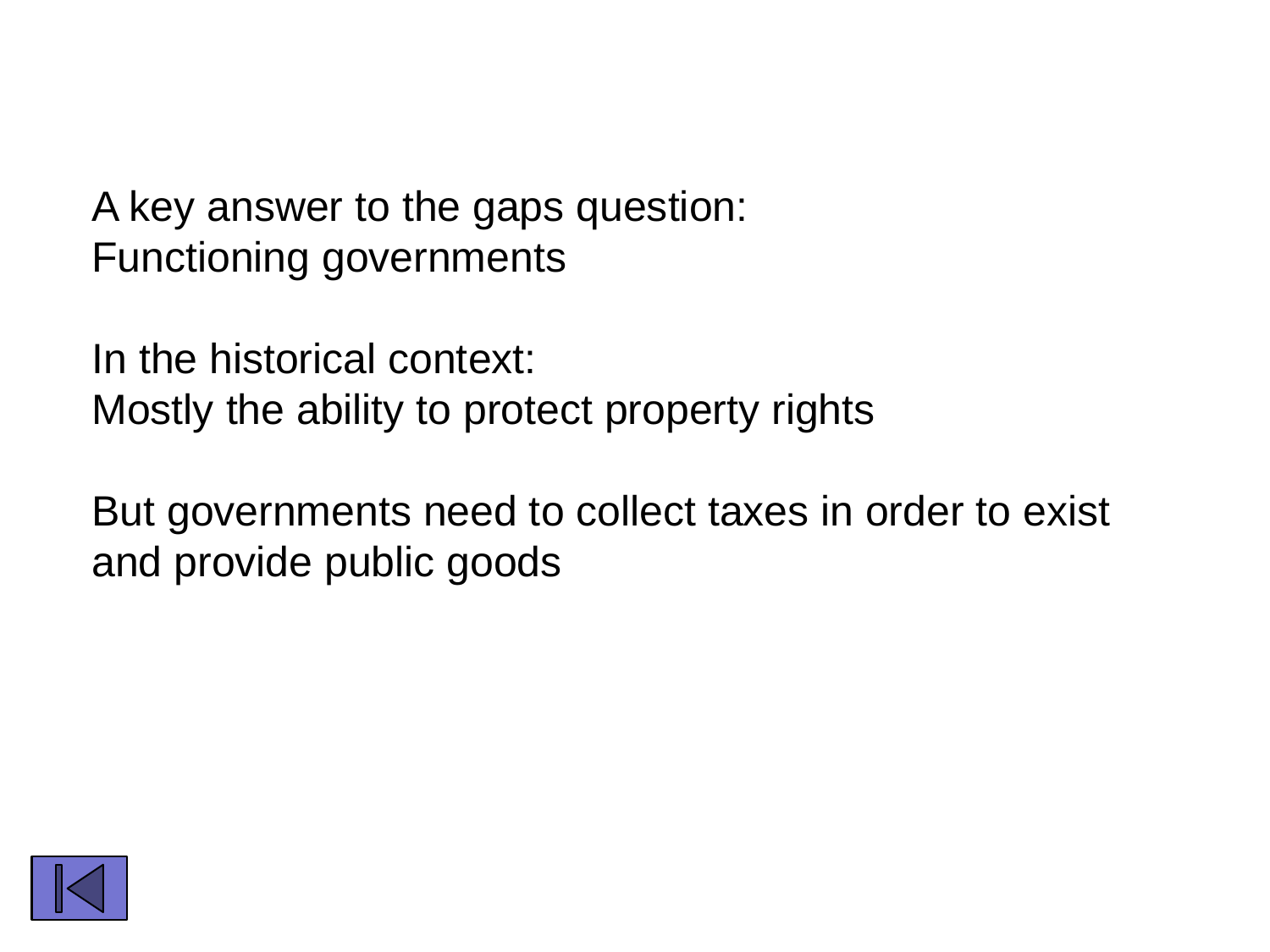

A key answer to the gaps question:
Functioning governments

In the historical context:
Mostly the ability to protect property rights

But governments need to collect taxes in order to exist and provide public goods

24